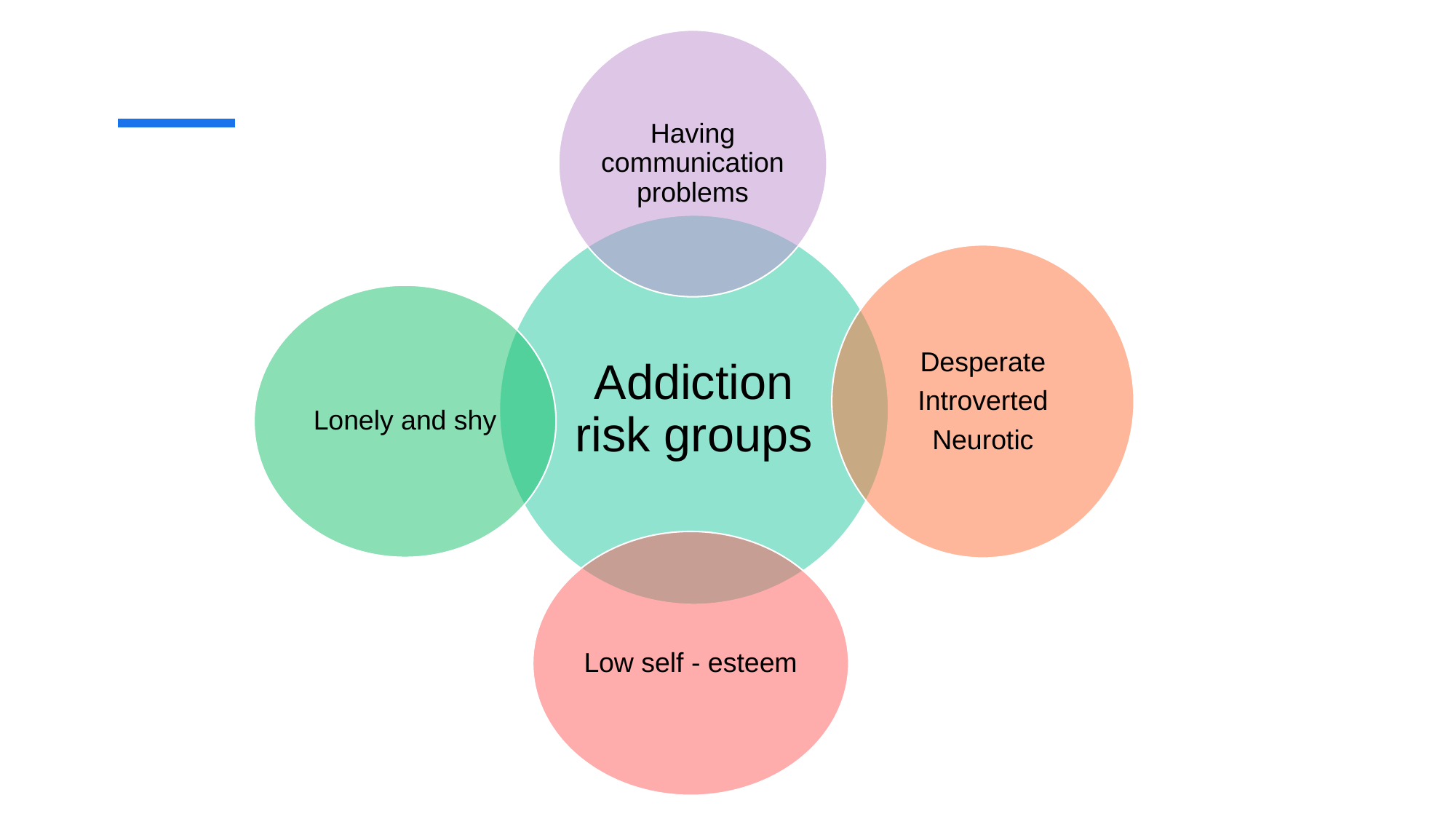

Having communication problems

Addiction risk groups

Desperate
Introverted
Neurotic
Lonely and shy

Low self - esteem